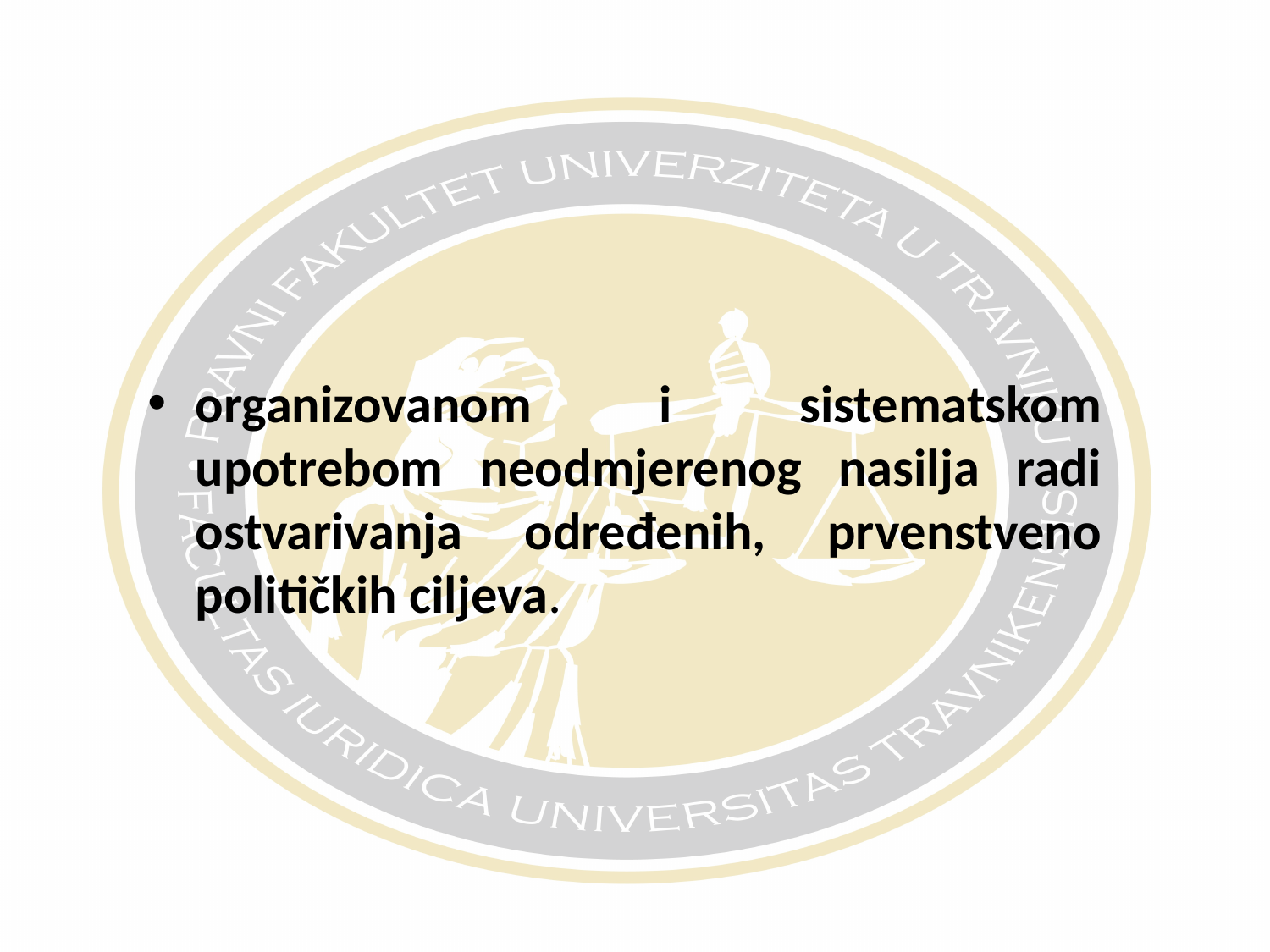

#
organizovanom i sistematskom upotrebom neodmjerenog nasilja radi ostvarivanja određenih, prvenstveno političkih ciljeva.